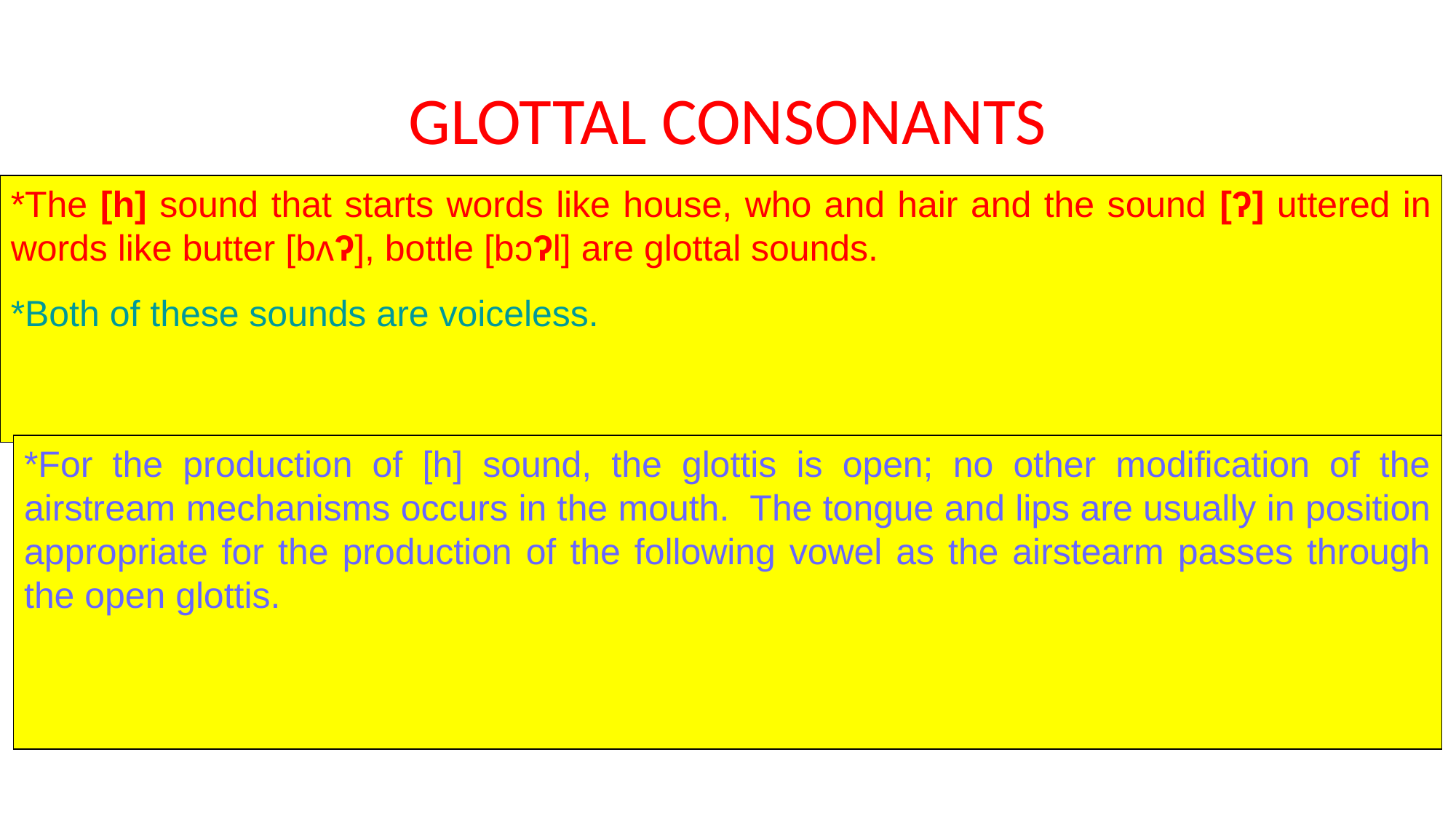

# GLOTTAL CONSONANTS
*The [h] sound that starts words like house, who and hair and the sound [ʔ] uttered in words like butter [bʌʔ], bottle [bɔʔl] are glottal sounds.

*Both of these sounds are voiceless.
*For the production of [h] sound, the glottis is open; no other modification of the airstream mechanisms occurs in the mouth.  The tongue and lips are usually in position appropriate for the production of the following vowel as the airstearm passes through the open glottis.